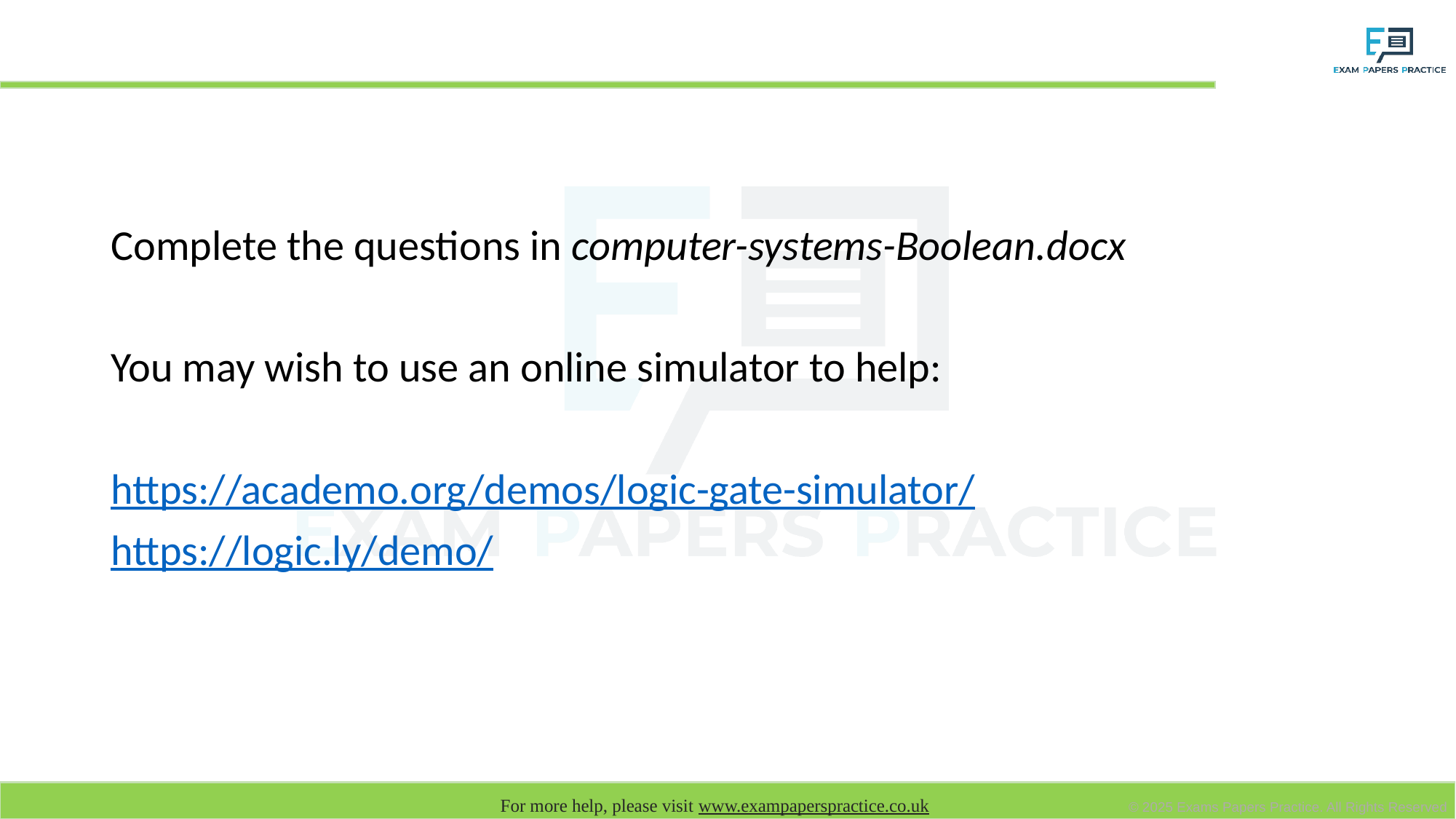

# Exercise
Complete the questions in computer-systems-Boolean.docx

You may wish to use an online simulator to help:

https://academo.org/demos/logic-gate-simulator/
https://logic.ly/demo/